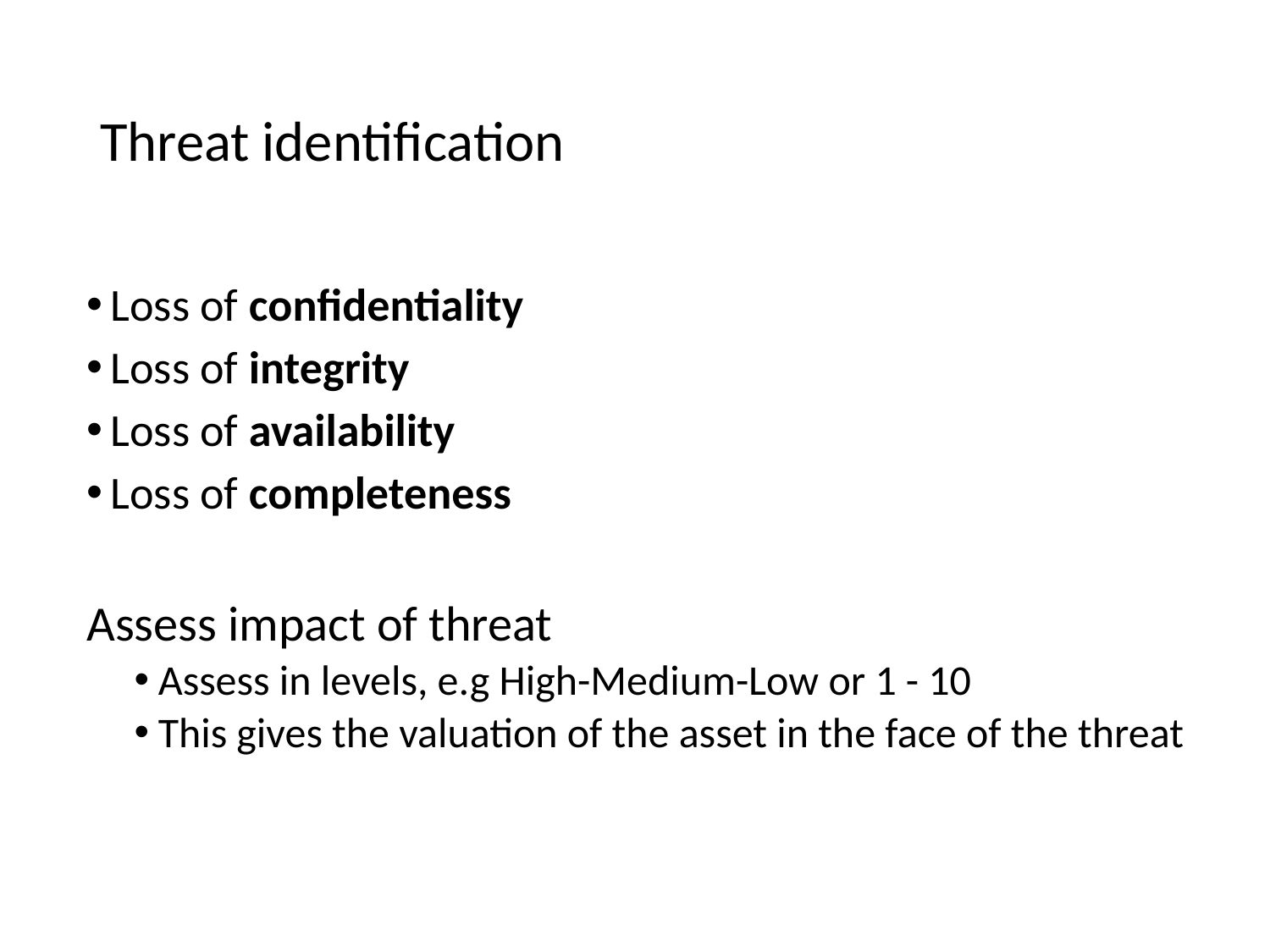

# Threat identification
Loss of confidentiality
Loss of integrity
Loss of availability
Loss of completeness

Assess impact of threat
Assess in levels, e.g High-Medium-Low or 1 - 10
This gives the valuation of the asset in the face of the threat